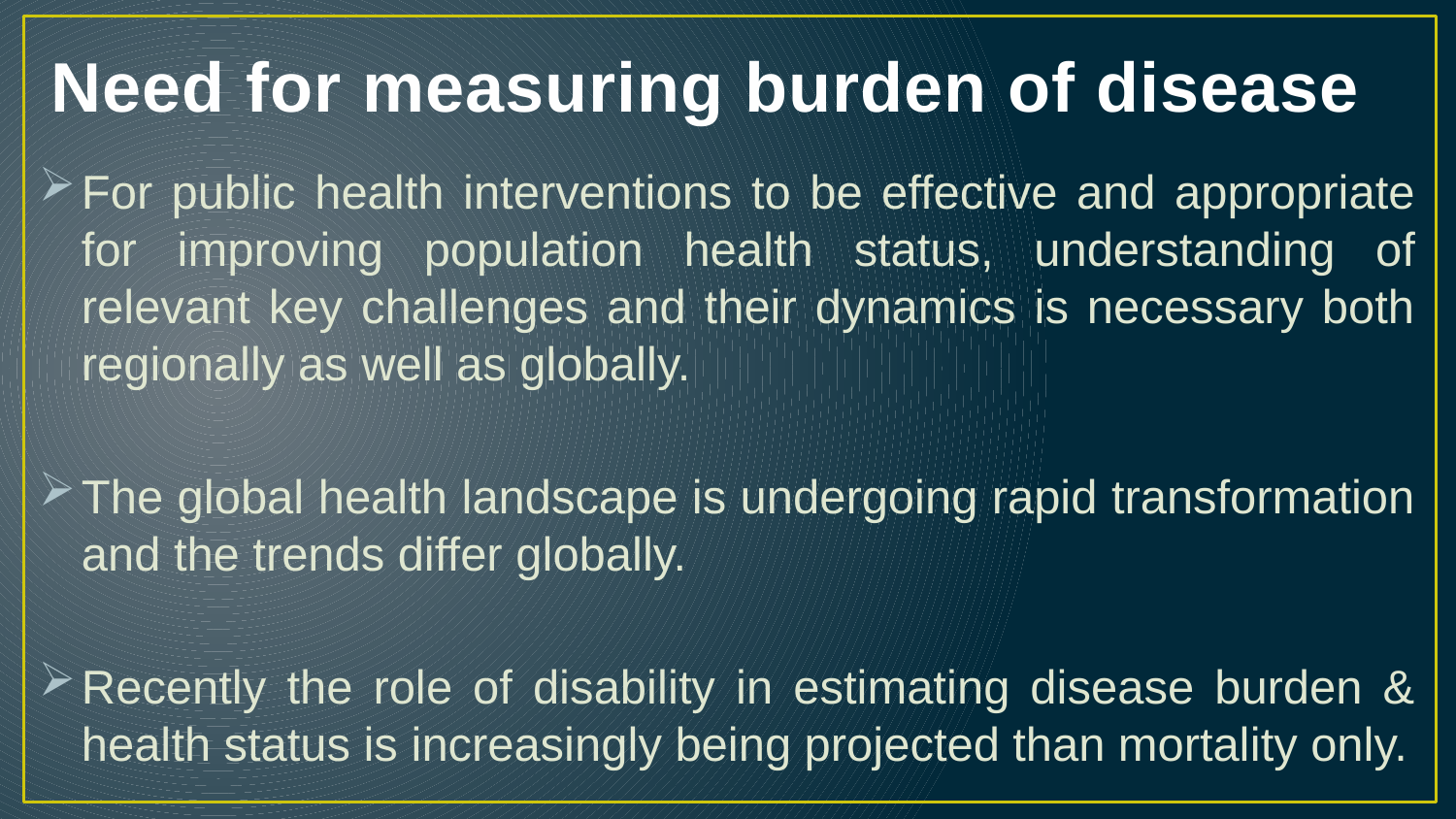

# Need for measuring burden of disease
For public health interventions to be effective and appropriate for improving population health status, understanding of relevant key challenges and their dynamics is necessary both regionally as well as globally.

The global health landscape is undergoing rapid transformation and the trends differ globally.

Recently the role of disability in estimating disease burden & health status is increasingly being projected than mortality only.